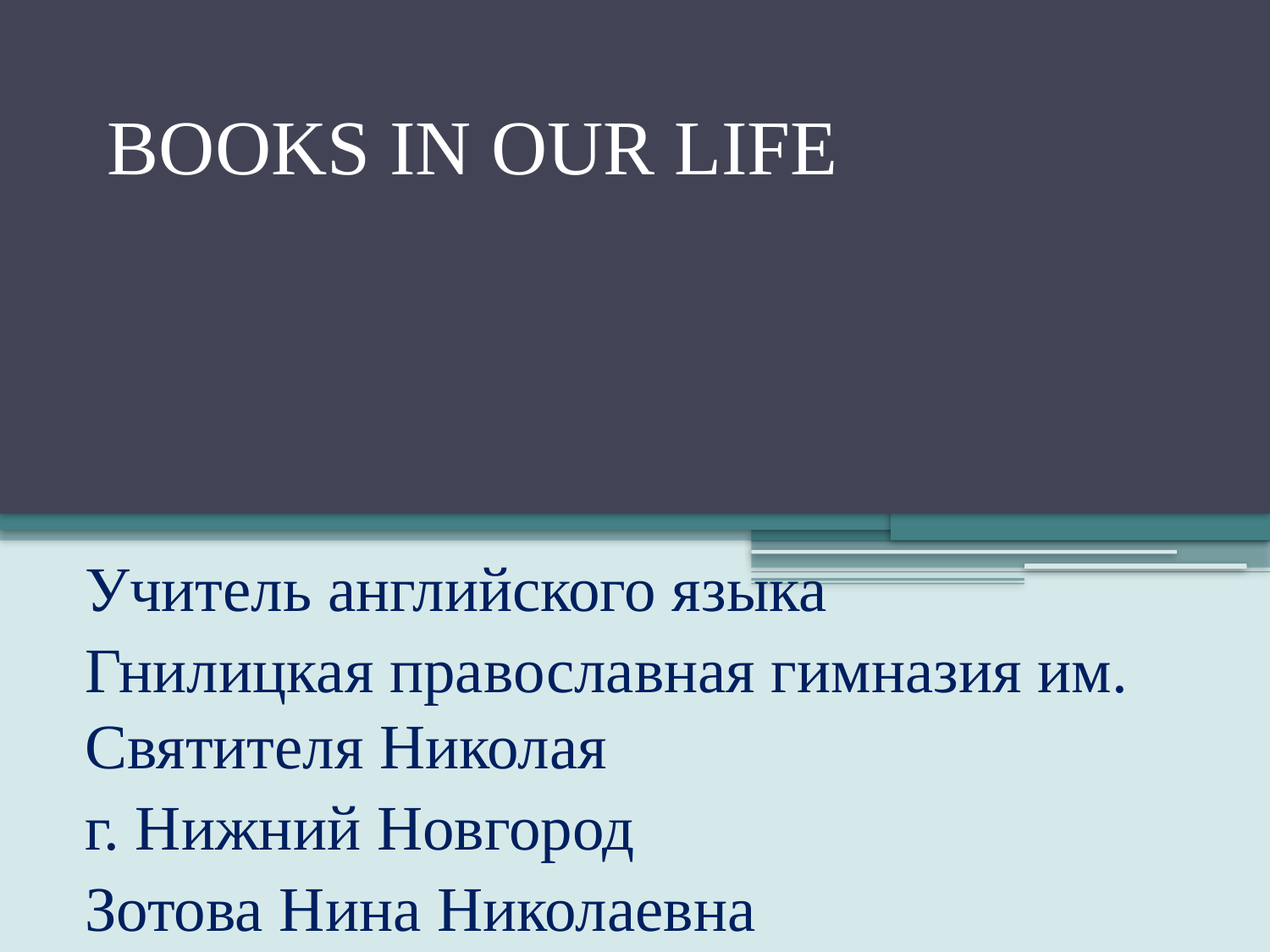

# BOOKS IN OUR LIFE
Учитель английского языка
Гнилицкая православная гимназия им. Святителя Николая
г. Нижний Новгород
Зотова Нина Николаевна